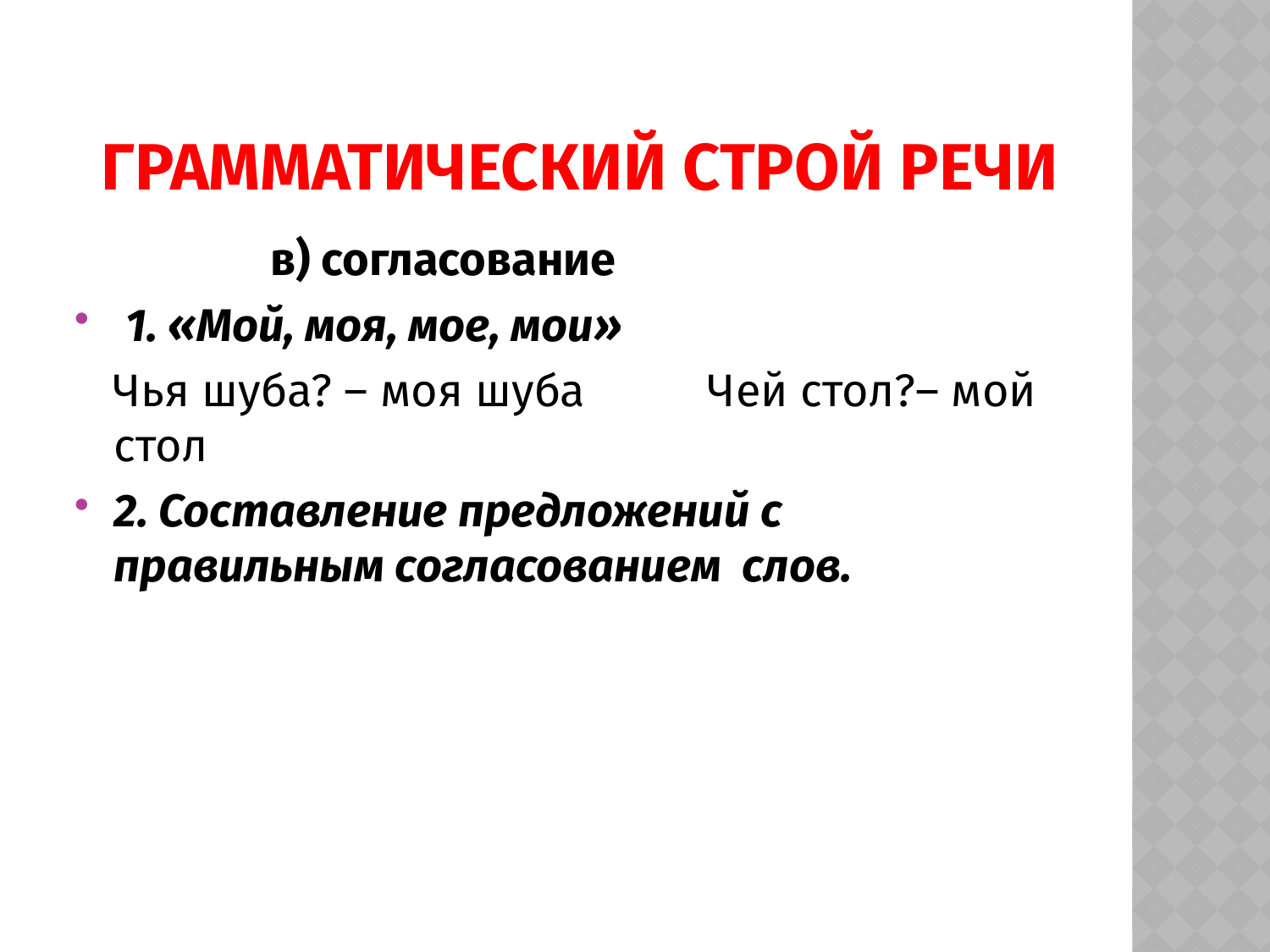

# Грамматический строй речи
                  в) согласование
 1. «Мой, моя, мое, мои»
   Чья шуба? – моя шуба          Чей стол?– мой стол
2. Составление предложений с правильным согласованием  слов.